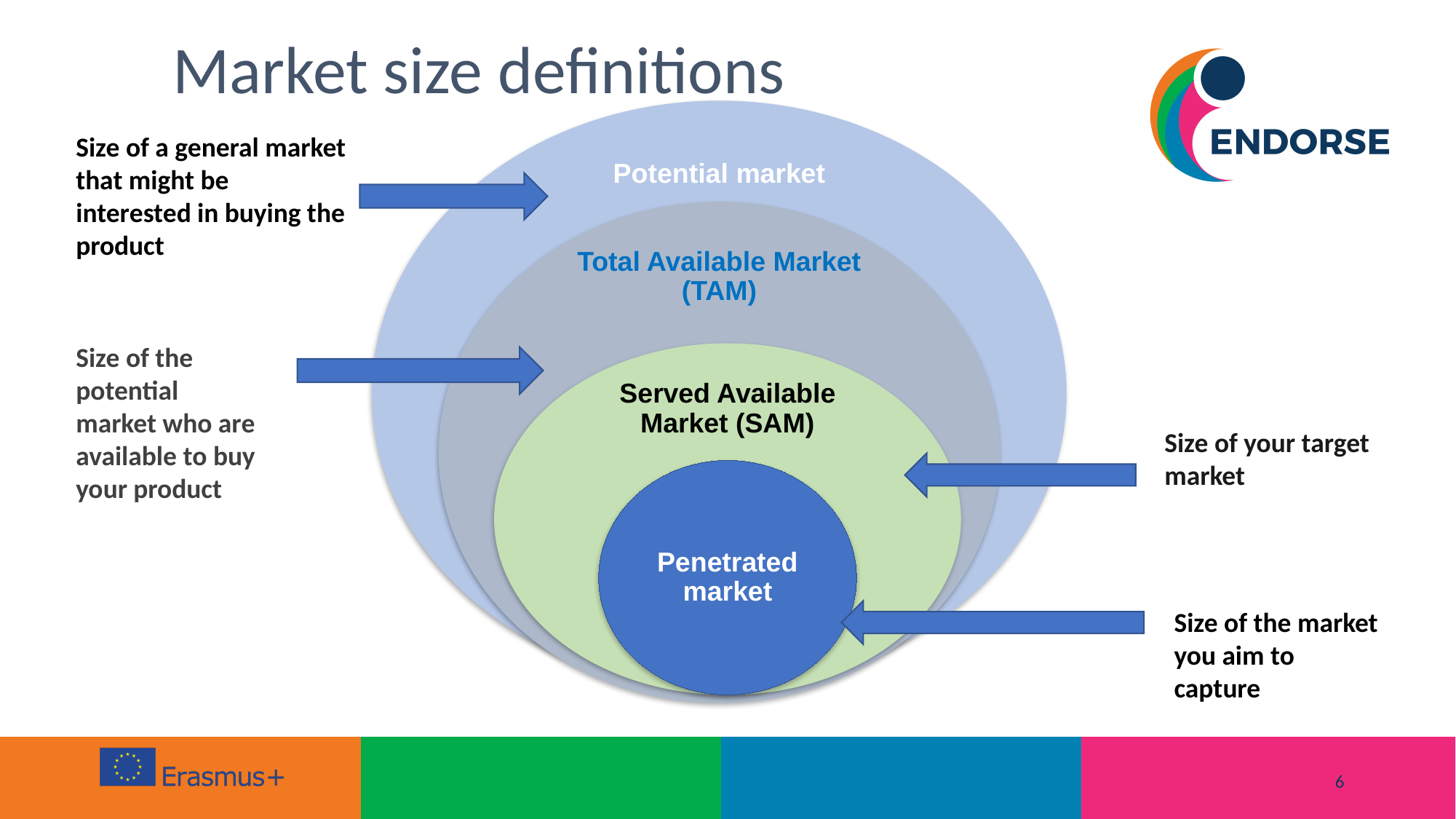

Market size definitions
Potential market
Total Available Market (TAM)
Served Available Market (SAM)
Penetrated market
Size of a general market that might be interested in buying the product

Size of the potential market who are available to buy your product

Size of your target market

Size of the market you aim to capture

6